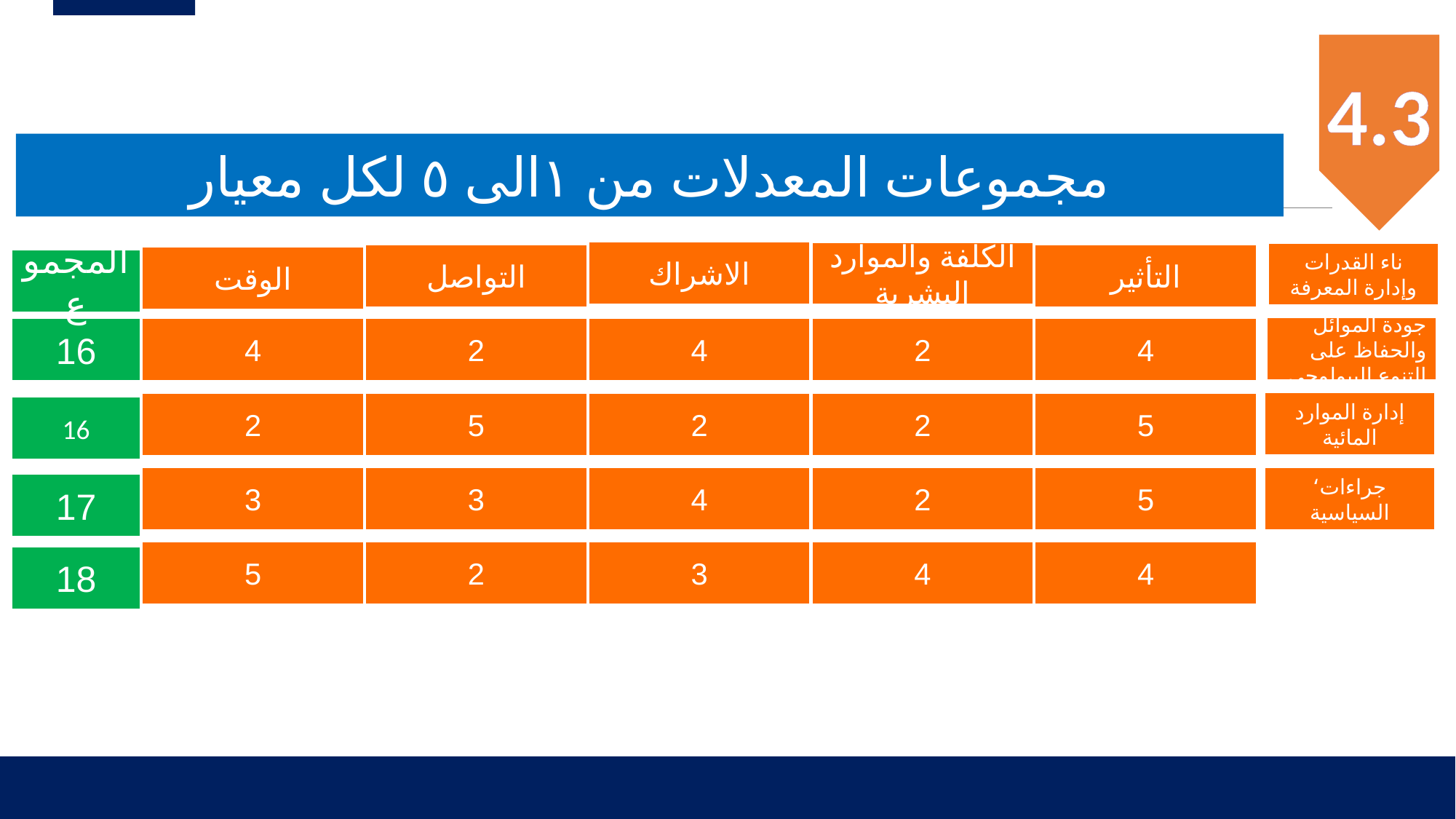

4.3

مجموعات المعدلات من ١الى ٥ لكل معيار
الاشراك
الكلفة والموارد البشرية
ناء القدرات وإدارة المعرفة
التواصل
التأثير
الوقت
المجموع
جودة الموائل والحفاظ على التنوع البيولوجي
16
4
2
4
2
4
إدارة الموارد المائية
2
5
2
2
5
16
3
3
4
2
5
‘جراءات السياسية
17
5
2
3
4
4
18